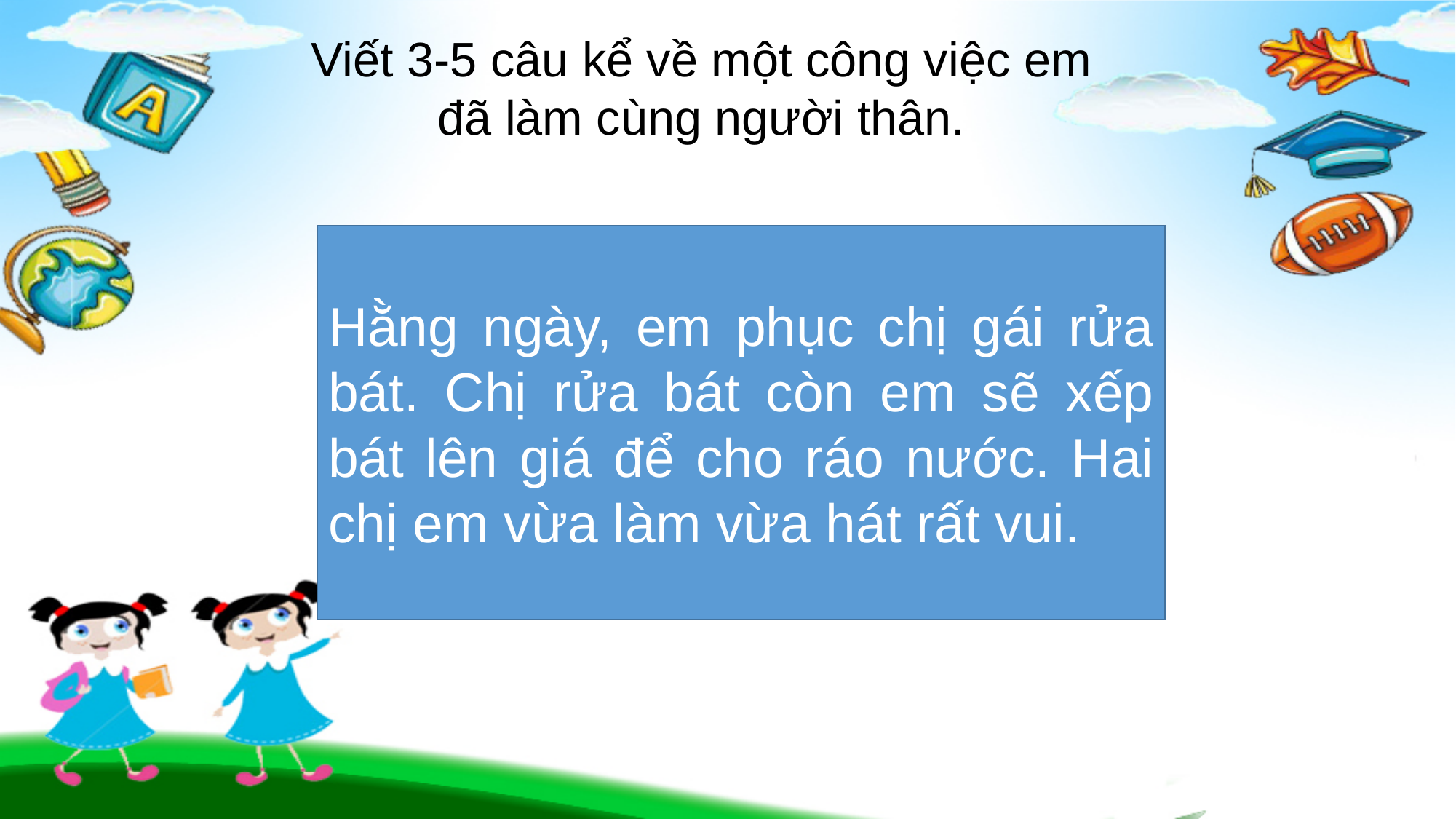

Viết 3-5 câu kể về một công việc em đã làm cùng người thân.
Hằng ngày, em phục chị gái rửa bát. Chị rửa bát còn em sẽ xếp bát lên giá để cho ráo nước. Hai chị em vừa làm vừa hát rất vui.